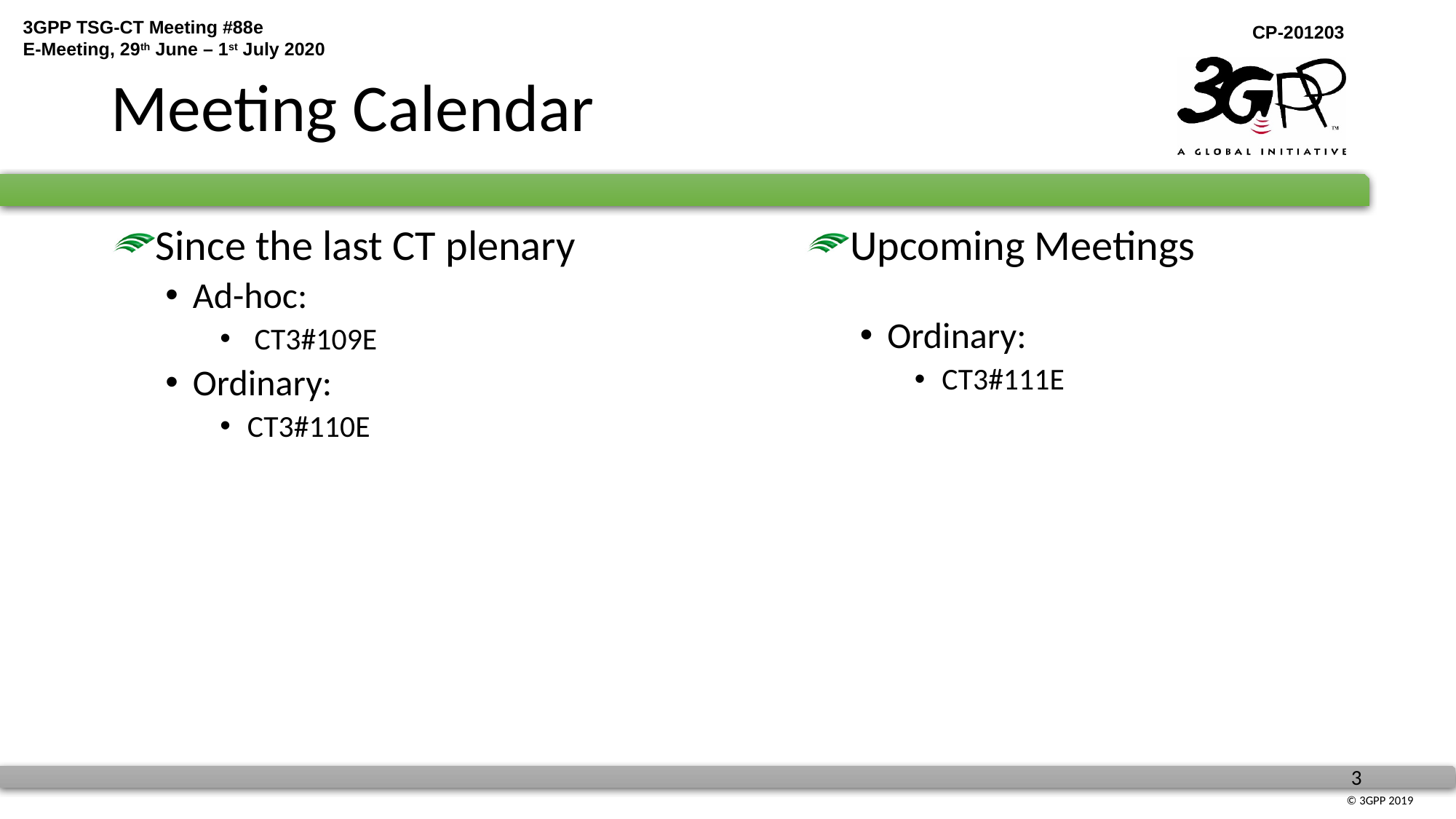

# Meeting Calendar
Since the last CT plenary
Ad-hoc:
 CT3#109E
Ordinary:
CT3#110E

Upcoming Meetings

Ordinary:
CT3#111E